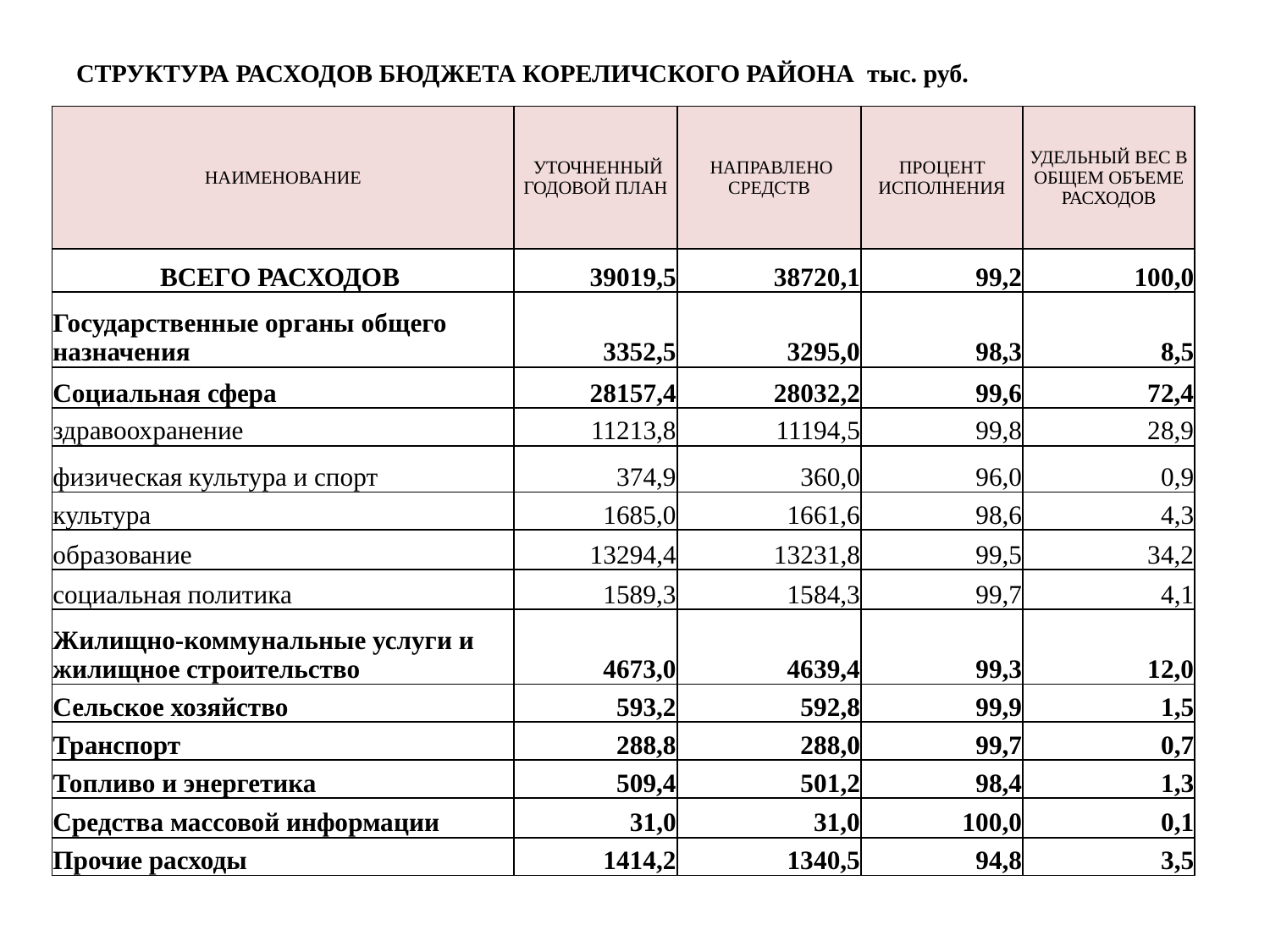

# СТРУКТУРА РАСХОДОВ БЮДЖЕТА КОРЕЛИЧСКОГО РАЙОНА  тыс. руб.
| НАИМЕНОВАНИЕ | УТОЧНЕННЫЙ ГОДОВОЙ ПЛАН | НАПРАВЛЕНО СРЕДСТВ | ПРОЦЕНТ ИСПОЛНЕНИЯ | УДЕЛЬНЫЙ ВЕС В ОБЩЕМ ОБЪЕМЕ РАСХОДОВ |
| --- | --- | --- | --- | --- |
| ВСЕГО РАСХОДОВ | 39019,5 | 38720,1 | 99,2 | 100,0 |
| Государственные органы общего назначения | 3352,5 | 3295,0 | 98,3 | 8,5 |
| Социальная сфера | 28157,4 | 28032,2 | 99,6 | 72,4 |
| здравоохранение | 11213,8 | 11194,5 | 99,8 | 28,9 |
| физическая культура и спорт | 374,9 | 360,0 | 96,0 | 0,9 |
| культура | 1685,0 | 1661,6 | 98,6 | 4,3 |
| образование | 13294,4 | 13231,8 | 99,5 | 34,2 |
| социальная политика | 1589,3 | 1584,3 | 99,7 | 4,1 |
| Жилищно-коммунальные услуги и жилищное строительство | 4673,0 | 4639,4 | 99,3 | 12,0 |
| Сельское хозяйство | 593,2 | 592,8 | 99,9 | 1,5 |
| Транспорт | 288,8 | 288,0 | 99,7 | 0,7 |
| Топливо и энергетика | 509,4 | 501,2 | 98,4 | 1,3 |
| Средства массовой информации | 31,0 | 31,0 | 100,0 | 0,1 |
| Прочие расходы | 1414,2 | 1340,5 | 94,8 | 3,5 |